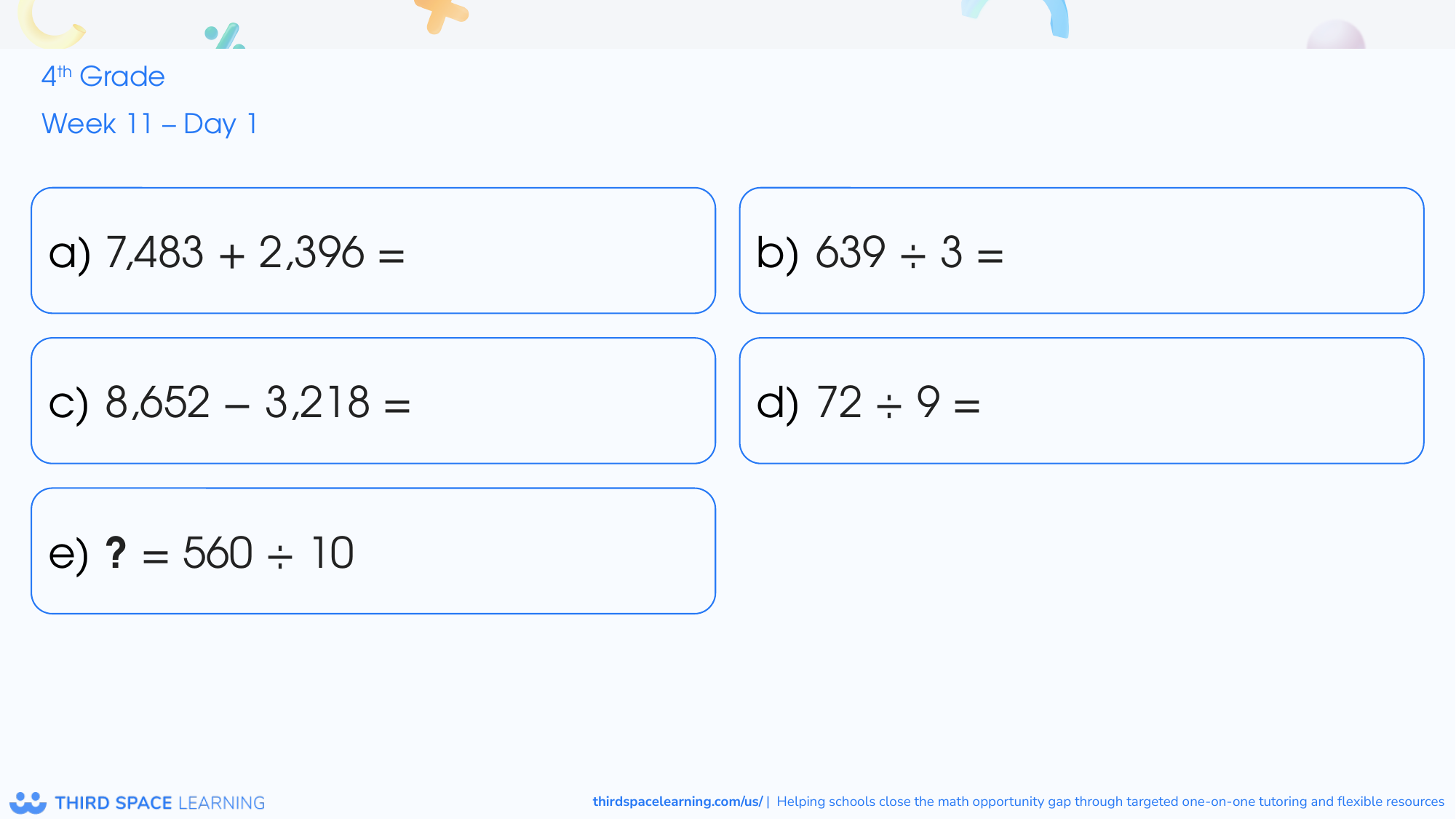

4th Grade
Week 11 – Day 1
7,483 + 2,396 =
639 ÷ 3 =
8,652 − 3,218 =
72 ÷ 9 =
? = 560 ÷ 10